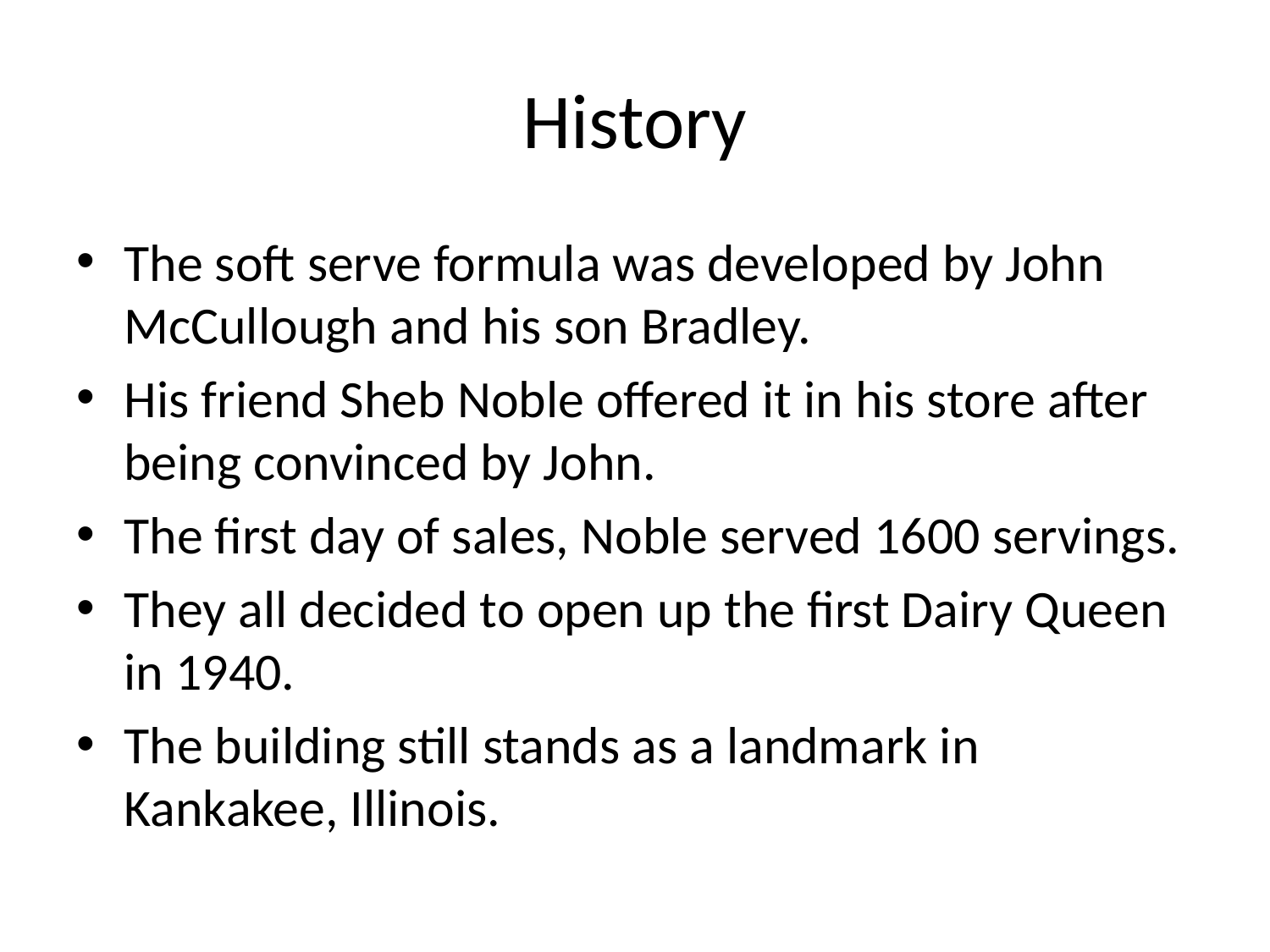

# History
The soft serve formula was developed by John McCullough and his son Bradley.
His friend Sheb Noble offered it in his store after being convinced by John.
The first day of sales, Noble served 1600 servings.
They all decided to open up the first Dairy Queen in 1940.
The building still stands as a landmark in Kankakee, Illinois.